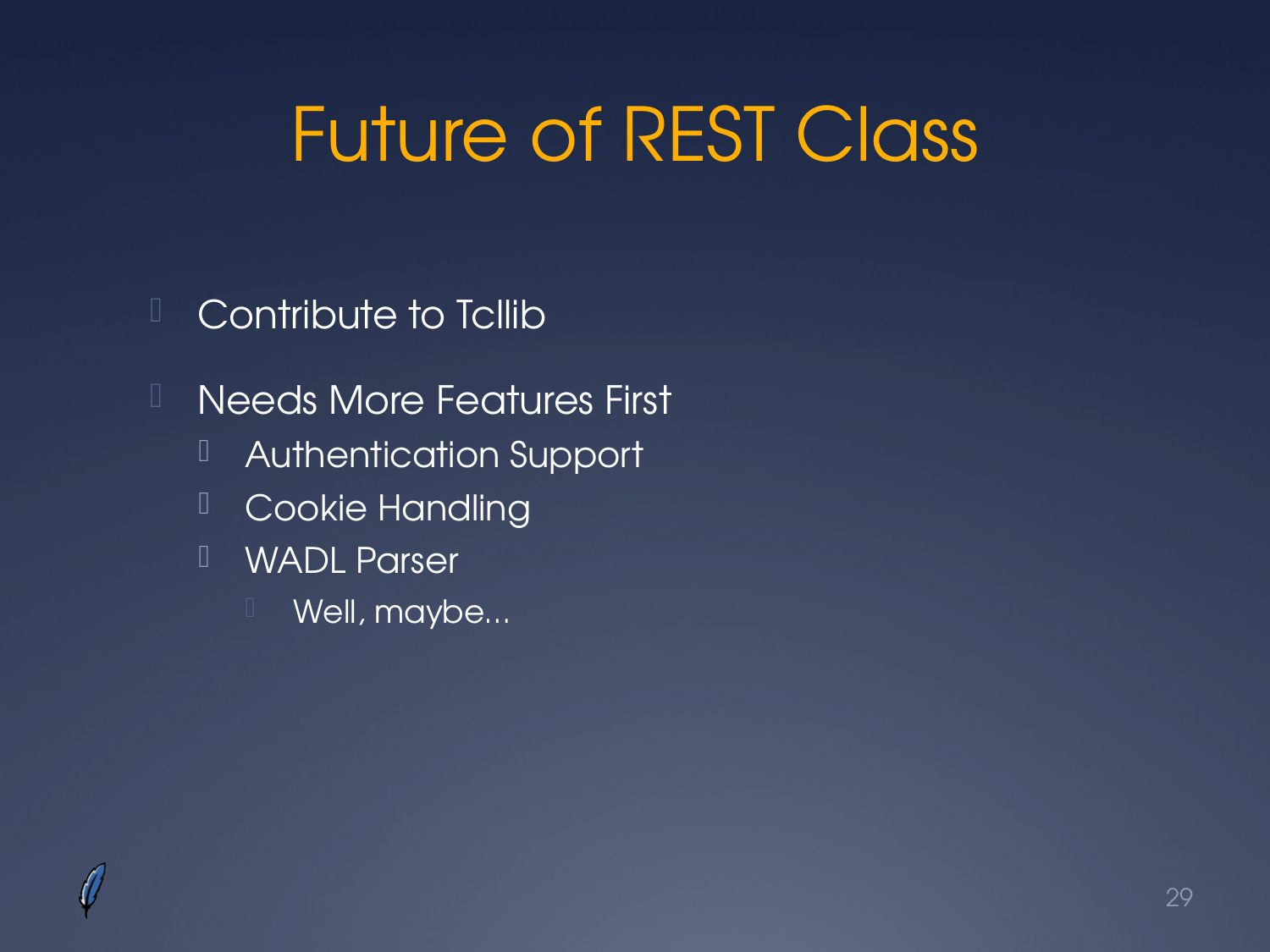

# Future of REST Class
Contribute to Tcllib
Needs More Features First
Authentication Support
Cookie Handling
WADL Parser
Well, maybe…
29